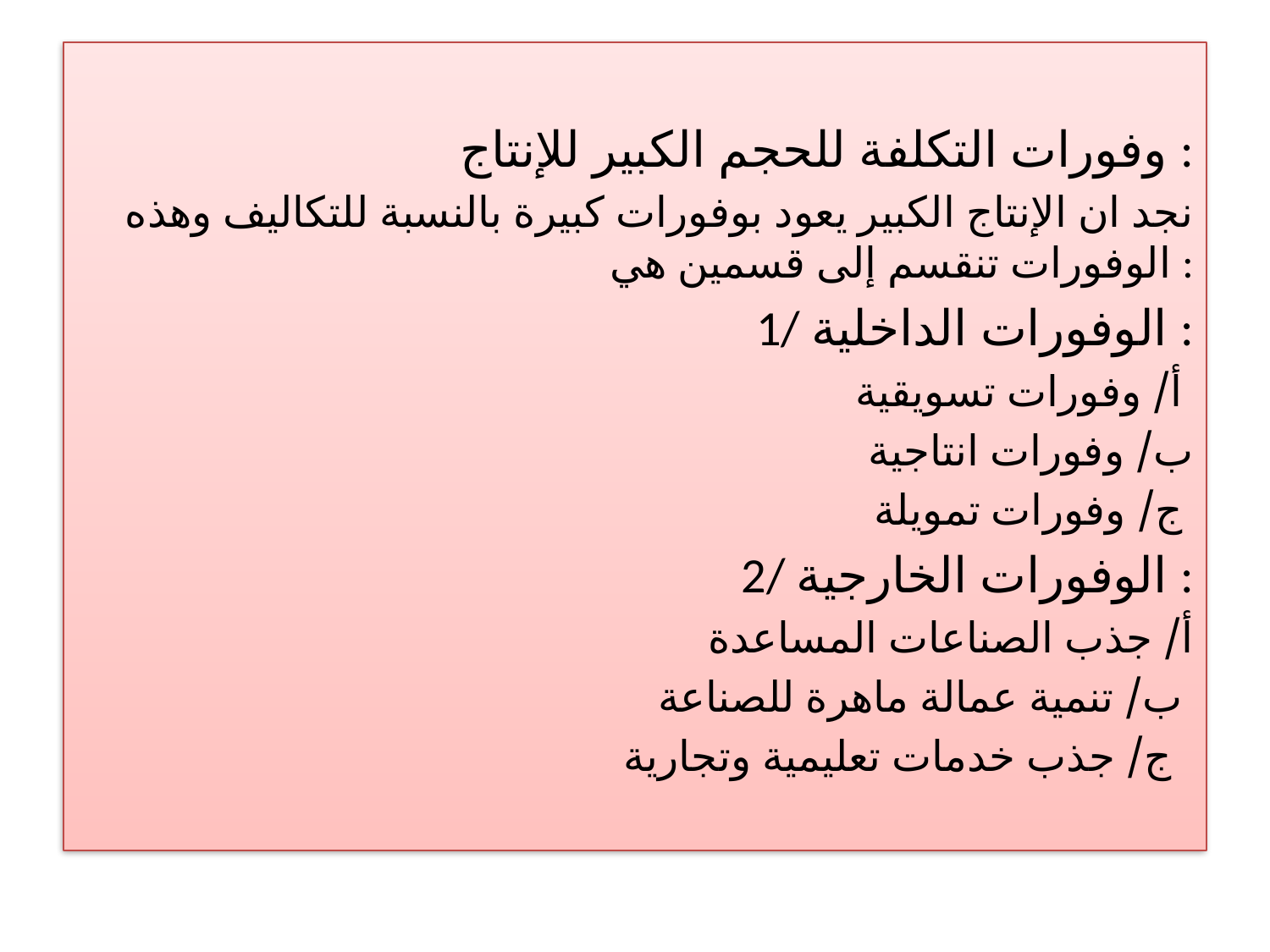

وفورات التكلفة للحجم الكبير للإنتاج :
نجد ان الإنتاج الكبير يعود بوفورات كبيرة بالنسبة للتكاليف وهذه الوفورات تنقسم إلى قسمين هي :
1/ الوفورات الداخلية :
أ/ وفورات تسويقية
ب/ وفورات انتاجية
ج/ وفورات تمويلة
2/ الوفورات الخارجية :
أ/ جذب الصناعات المساعدة
ب/ تنمية عمالة ماهرة للصناعة
ج/ جذب خدمات تعليمية وتجارية